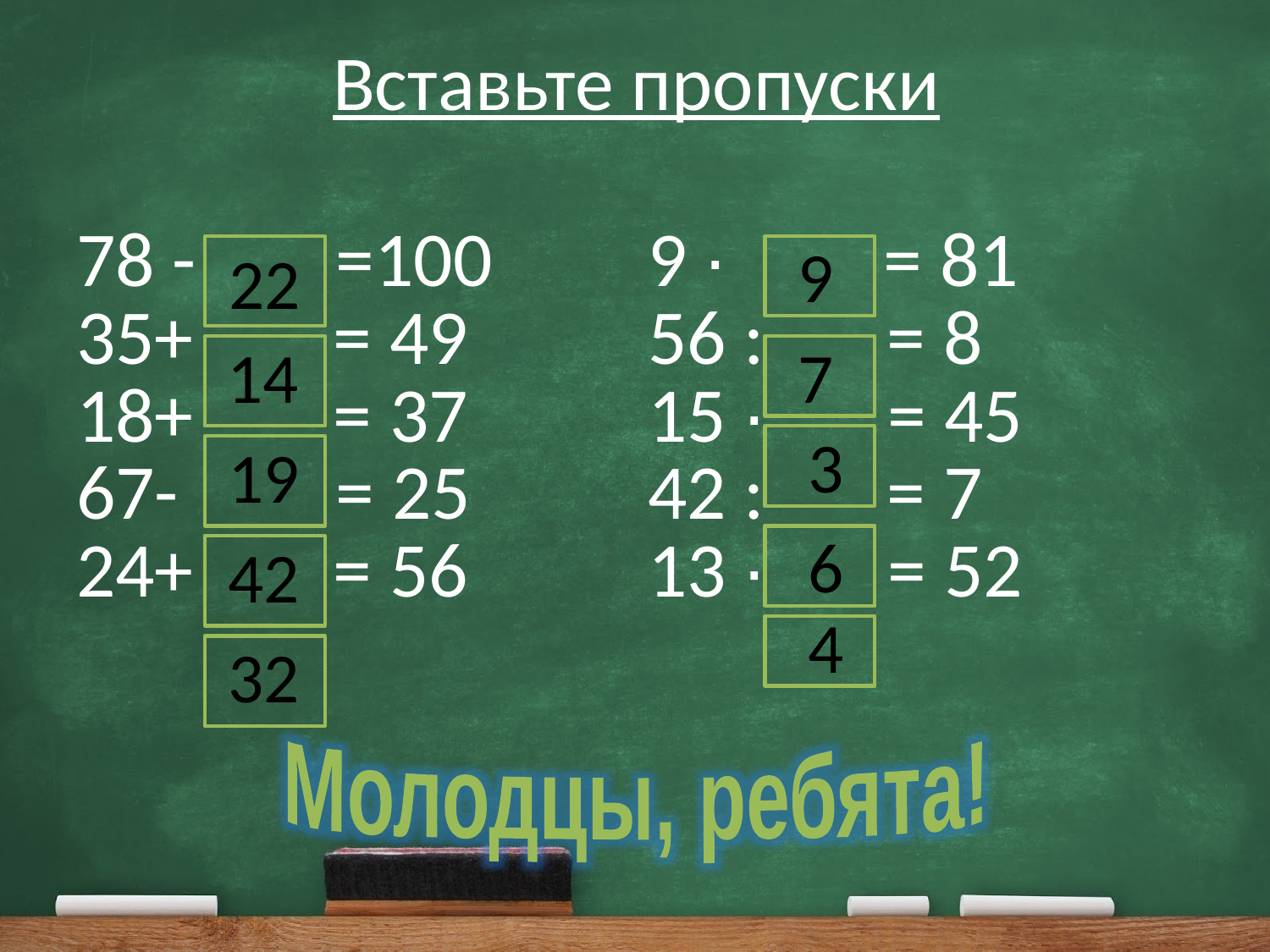

# Вставьте пропуски
| 78 - =100 35+ = 49 18+ = 37 67- = 25 24+ = 56 | 9 ∙ = 81 56 : = 8 15 ∙ = 45 42 : = 7 13 ∙ = 52 |
| --- | --- |
9
22

14
7

3
19

6
42

4

32

Молодцы, ребята!